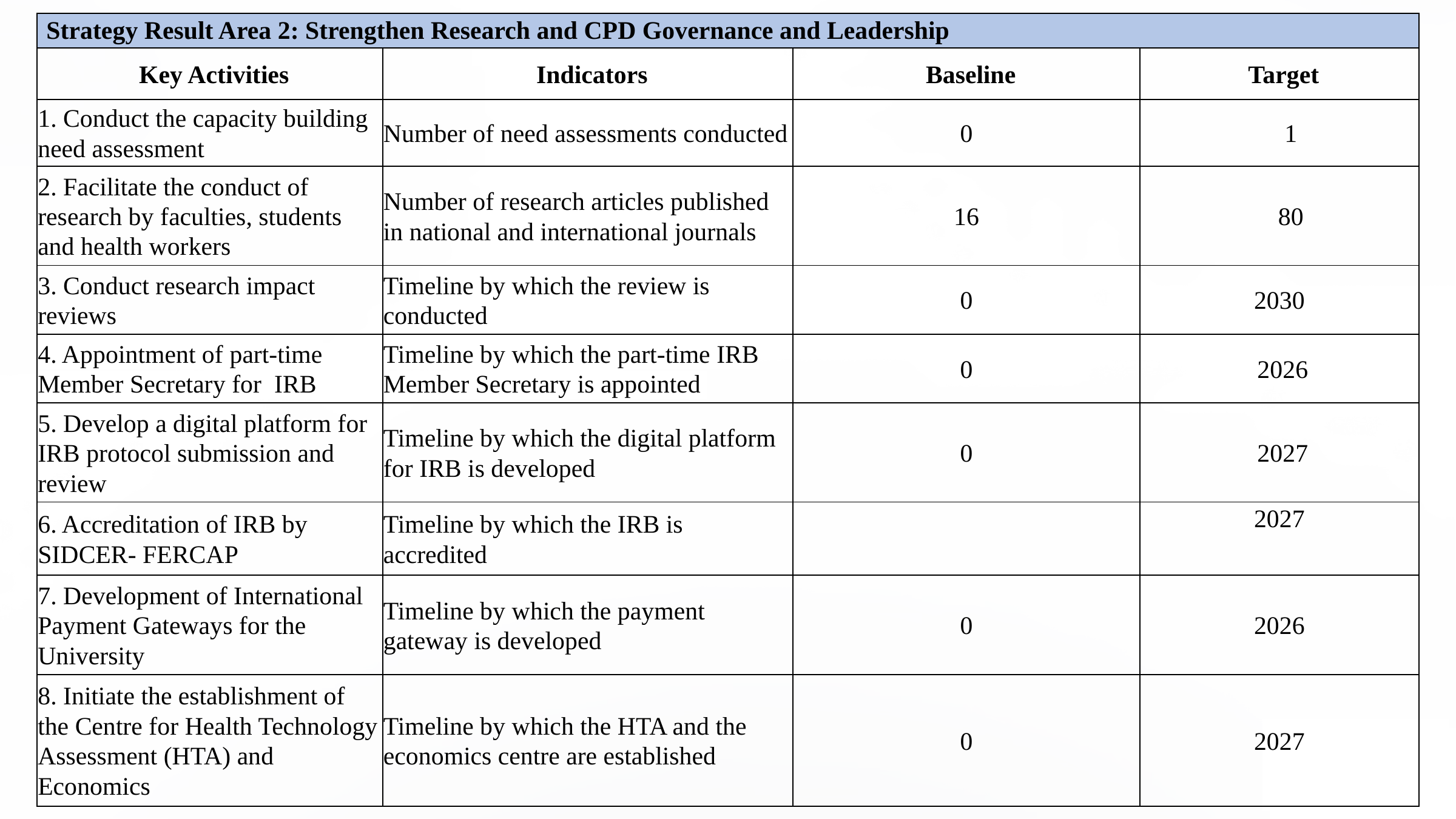

| Strategy Result Area 2: Strengthen Research and CPD Governance and Leadership |  |  |  |
| --- | --- | --- | --- |
| Key Activities | Indicators | Baseline | Target |
| 1. Conduct the capacity building need assessment | Number of need assessments conducted | 0 | 1 |
| 2. Facilitate the conduct of research by faculties, students and health workers | Number of research articles published in national and international journals | 16 | 80 |
| 3. Conduct research impact reviews | Timeline by which the review is conducted | 0 | 2030 |
| 4. Appointment of part-time Member Secretary for IRB | Timeline by which the part-time IRB Member Secretary is appointed | 0 | 2026 |
| 5. Develop a digital platform for IRB protocol submission and review | Timeline by which the digital platform for IRB is developed | 0 | 2027 |
| 6. Accreditation of IRB by SIDCER- FERCAP | Timeline by which the IRB is accredited |  | 2027 |
| 7. Development of International Payment Gateways for the University | Timeline by which the payment gateway is developed | 0 | 2026 |
| 8. Initiate the establishment of the Centre for Health Technology Assessment (HTA) and Economics | Timeline by which the HTA and the economics centre are established | 0 | 2027 |